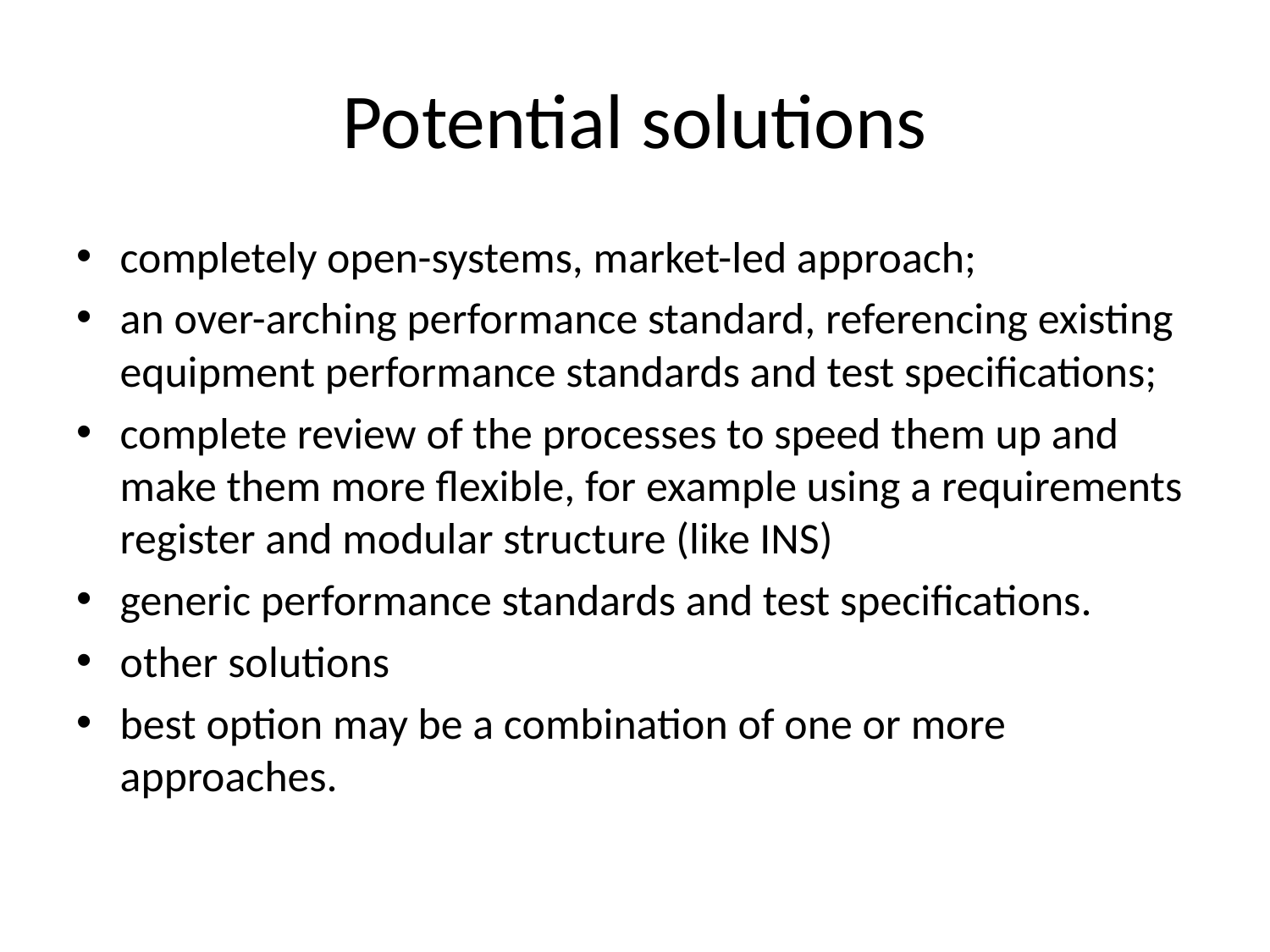

# Potential solutions
completely open-systems, market-led approach;
an over-arching performance standard, referencing existing equipment performance standards and test specifications;
complete review of the processes to speed them up and make them more flexible, for example using a requirements register and modular structure (like INS)
generic performance standards and test specifications.
other solutions
best option may be a combination of one or more approaches.